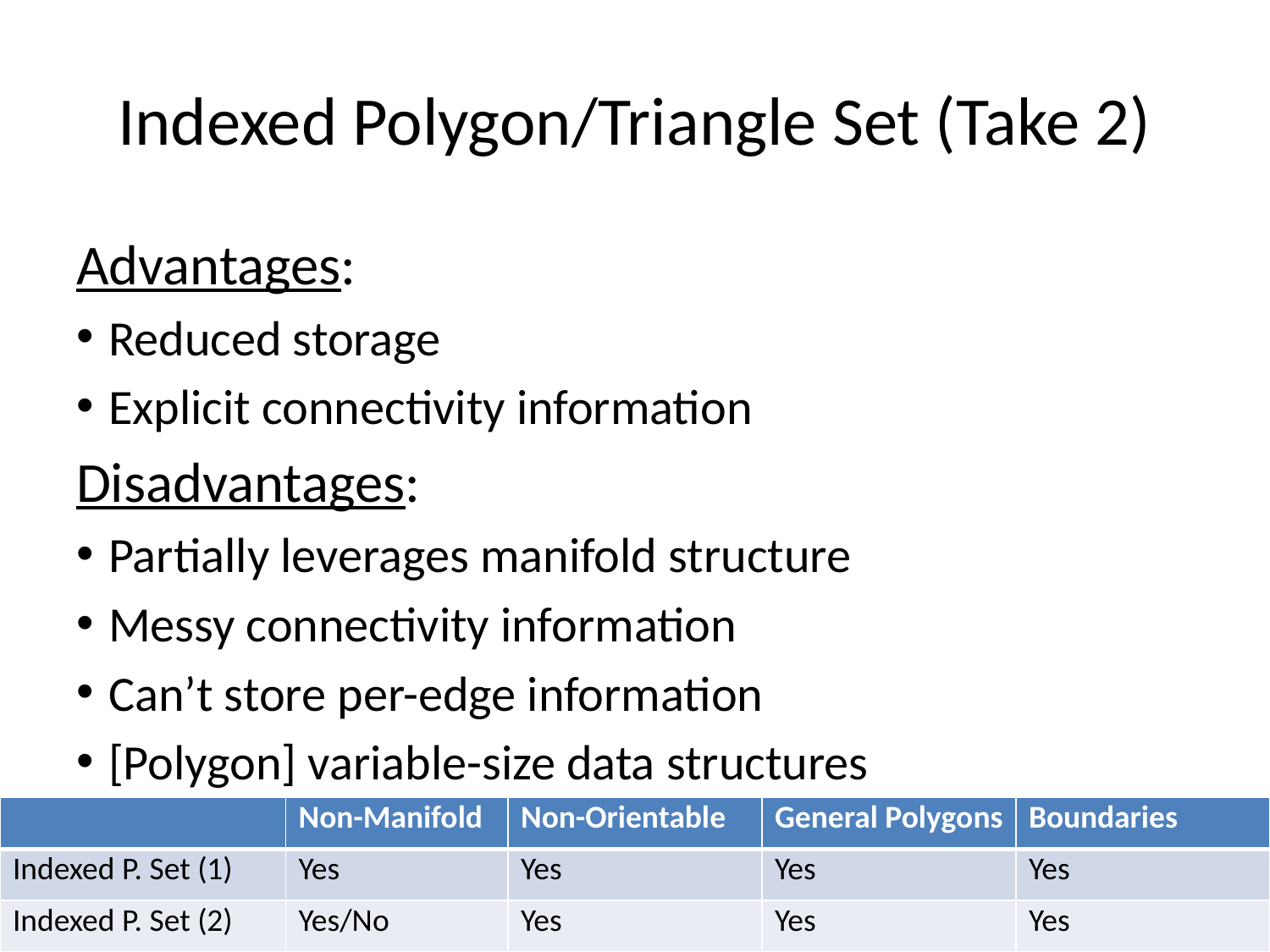

# Indexed Polygon/Triangle Set (Take 2)
Advantages:
Reduced storage
Explicit connectivity information
Disadvantages:
Partially leverages manifold structure
Messy connectivity information
Can’t store per-edge information
[Polygon] variable-size data structures
|  | Non-Manifold | Non-Orientable | General Polygons | Boundaries |
| --- | --- | --- | --- | --- |
| Indexed P. Set (1) | Yes | Yes | Yes | Yes |
| Indexed P. Set (2) | Yes/No | Yes | Yes | Yes |